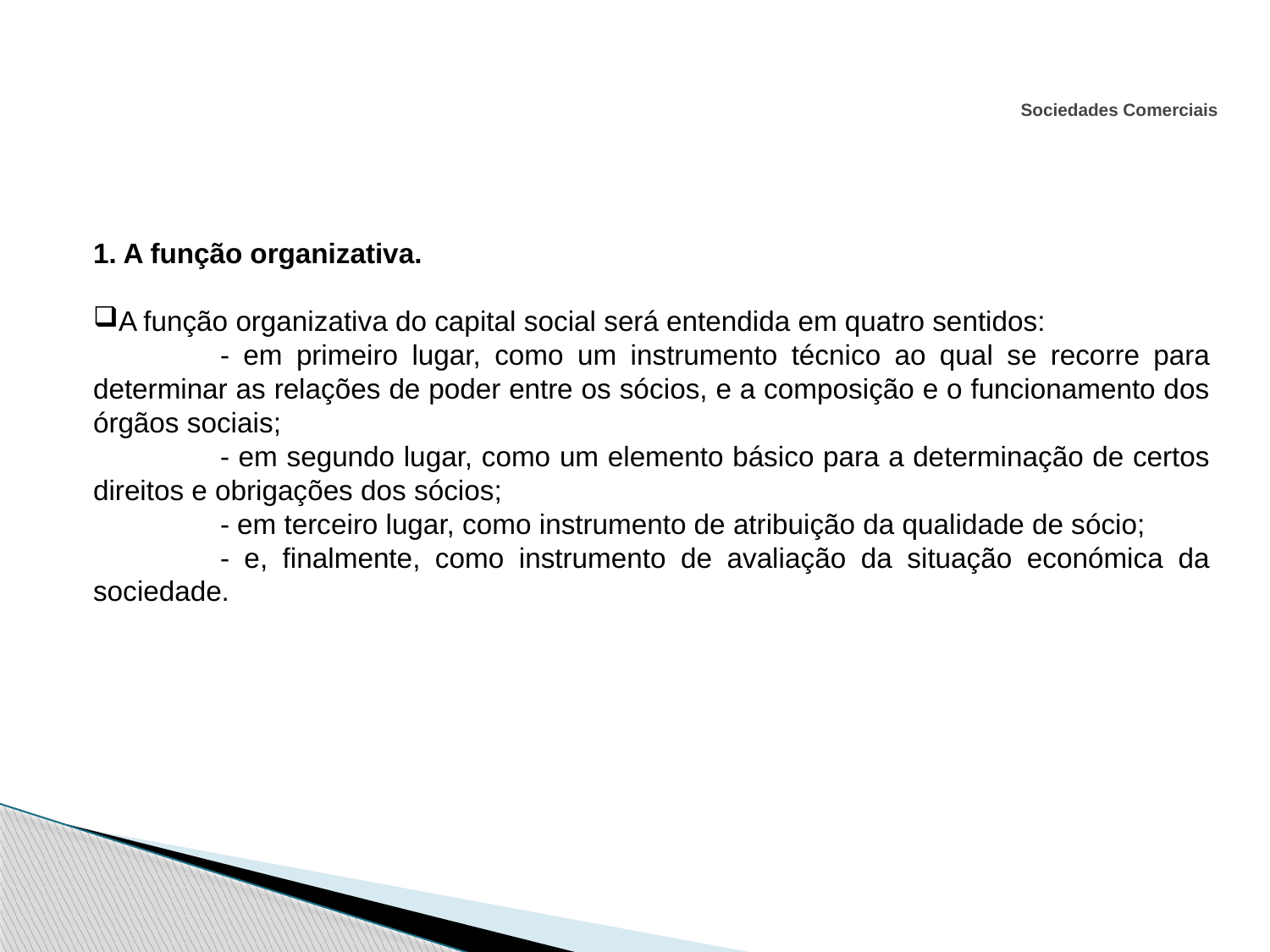

# Sociedades Comerciais
1. A função organizativa.

A função organizativa do capital social será entendida em quatro sentidos:
	- em primeiro lugar, como um instrumento técnico ao qual se recorre para determinar as relações de poder entre os sócios, e a composição e o funcionamento dos órgãos sociais;
	- em segundo lugar, como um elemento básico para a determinação de certos direitos e obrigações dos sócios;
	- em terceiro lugar, como instrumento de atribuição da qualidade de sócio;
	- e, finalmente, como instrumento de avaliação da situação económica da sociedade.